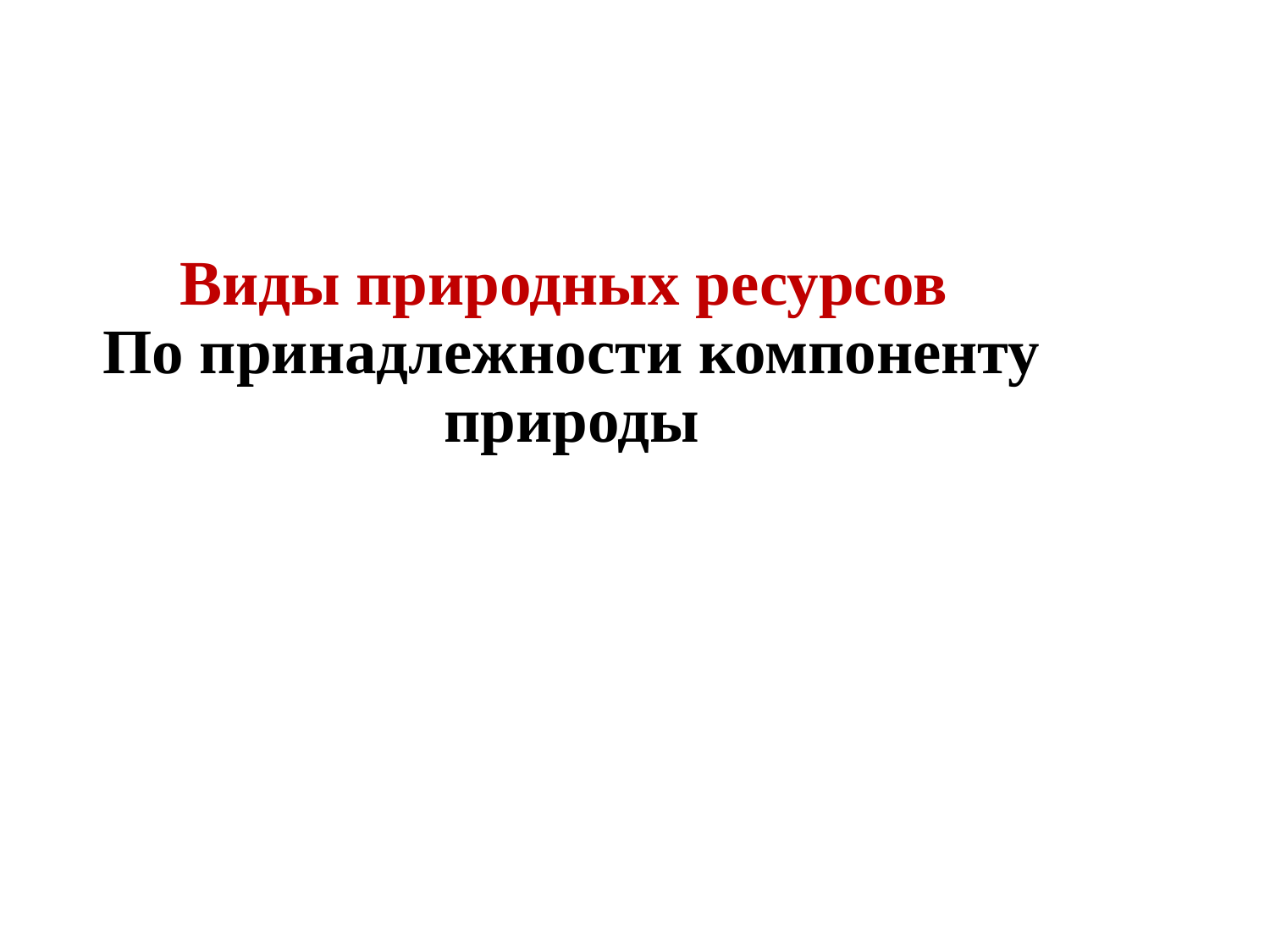

Виды природных ресурсов
По принадлежности компоненту природы